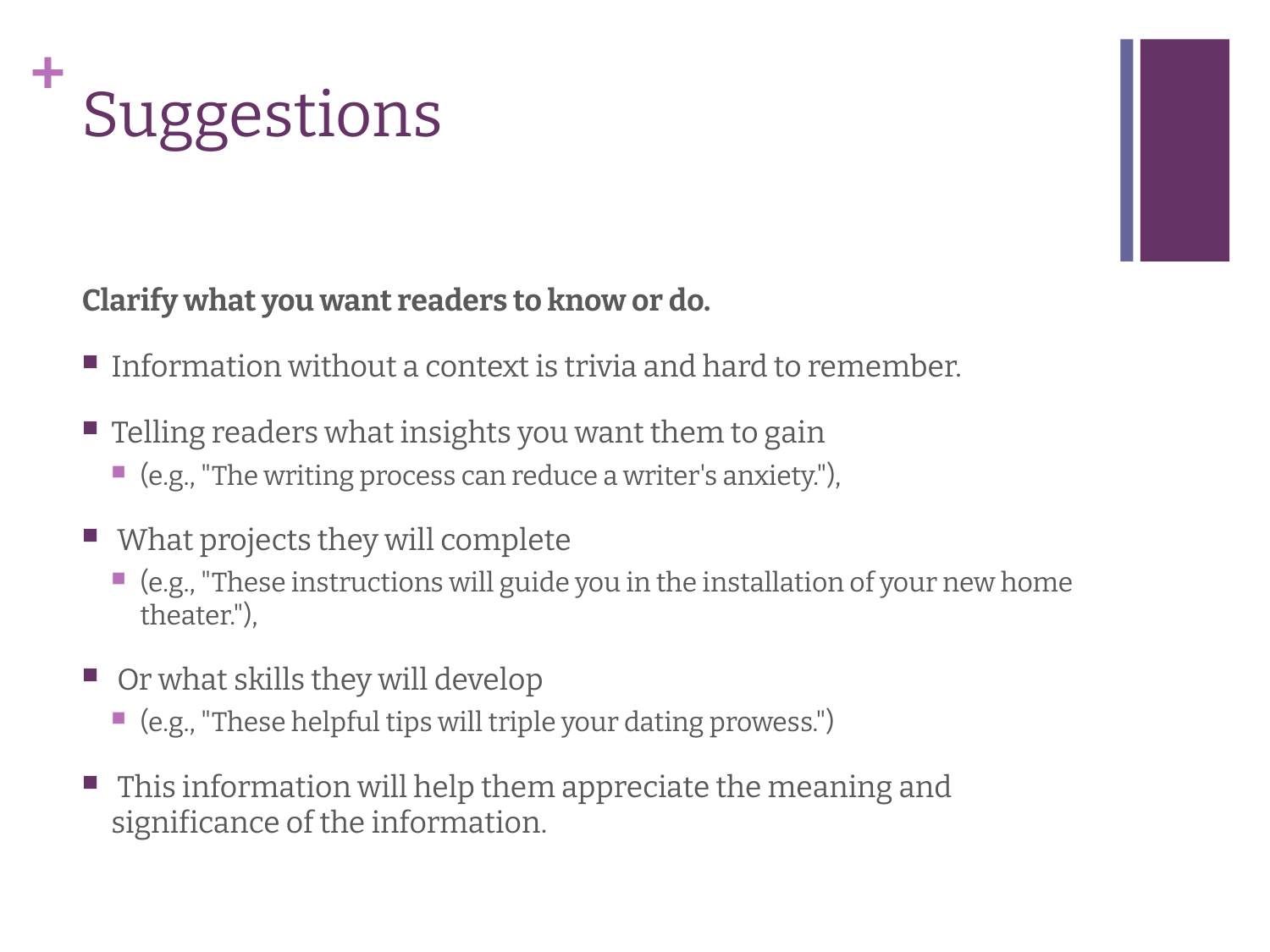

# Suggestions
Clarify what you want readers to know or do.
Information without a context is trivia and hard to remember.
Telling readers what insights you want them to gain
(e.g., "The writing process can reduce a writer's anxiety."),
 What projects they will complete
(e.g., "These instructions will guide you in the installation of your new home theater."),
 Or what skills they will develop
(e.g., "These helpful tips will triple your dating prowess.")
 This information will help them appreciate the meaning and significance of the information.